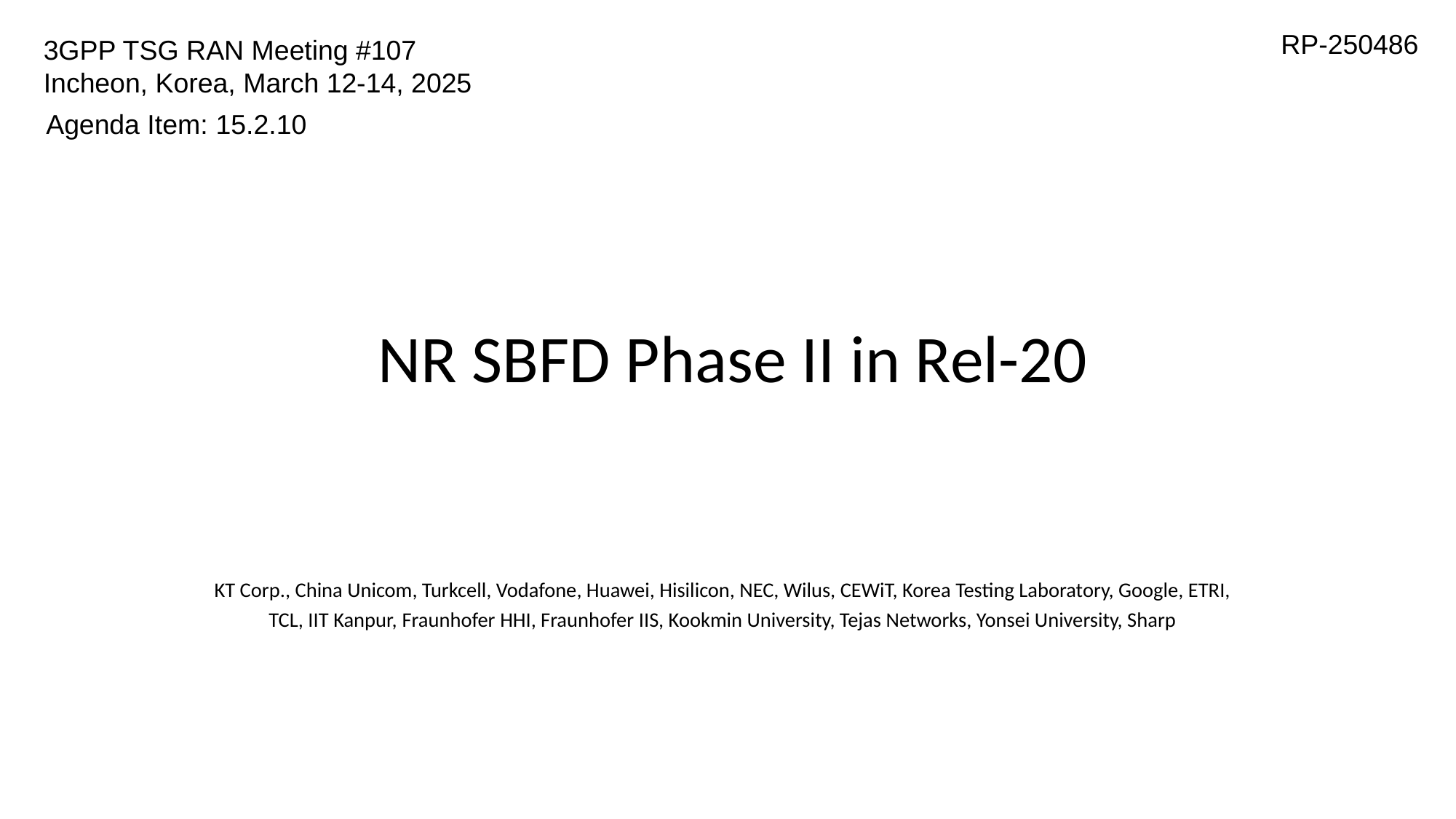

RP-250486
3GPP TSG RAN Meeting #107
Incheon, Korea, March 12-14, 2025
Agenda Item: 15.2.10
# NR SBFD Phase II in Rel-20
KT Corp., China Unicom, Turkcell, Vodafone, Huawei, Hisilicon, NEC, Wilus, CEWiT, Korea Testing Laboratory, Google, ETRI, TCL, IIT Kanpur, Fraunhofer HHI, Fraunhofer IIS, Kookmin University, Tejas Networks, Yonsei University, Sharp